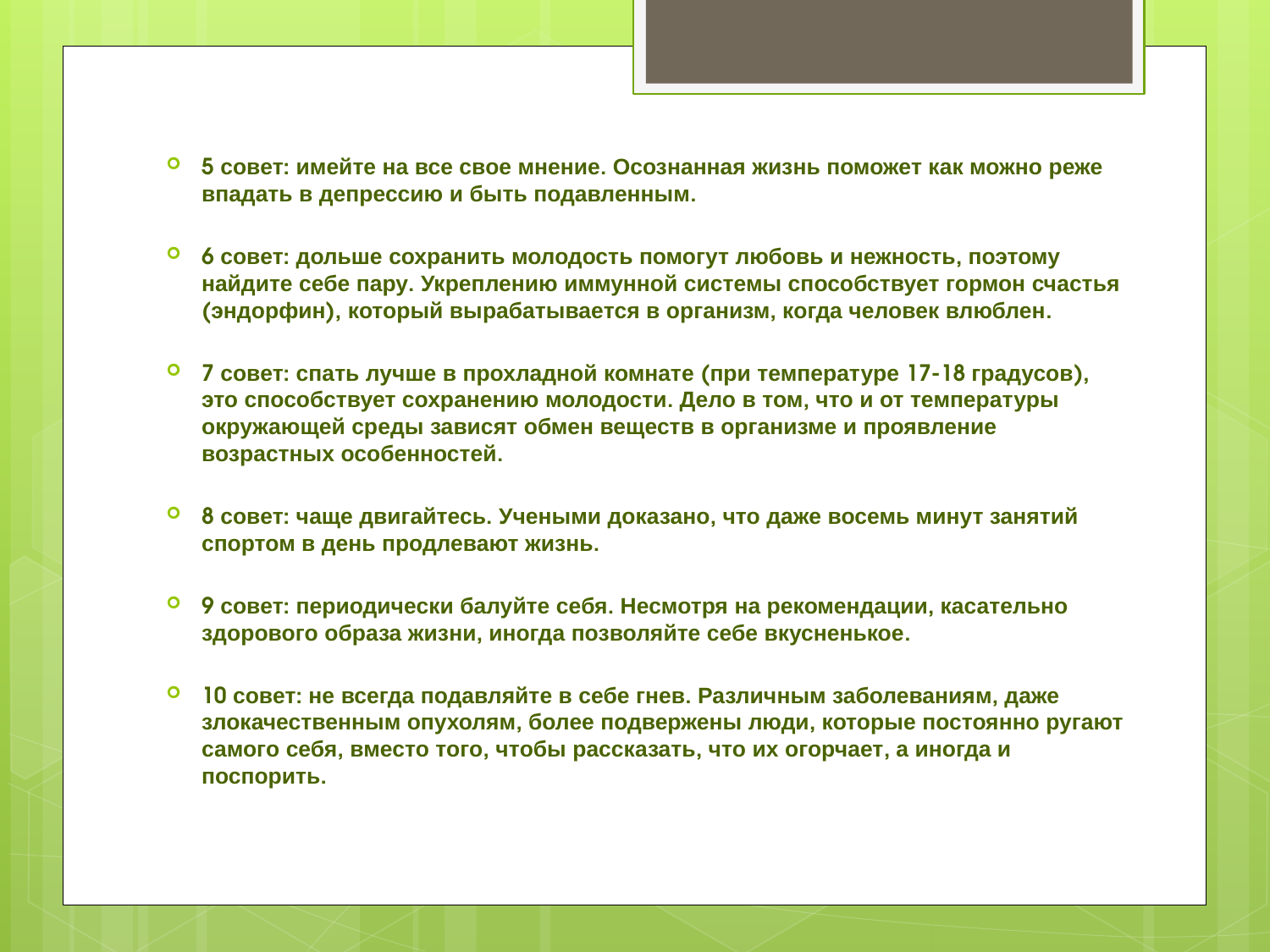

5 совет: имейте на все свое мнение. Осознанная жизнь поможет как можно реже впадать в депрессию и быть подавленным.

6 совет: дольше сохранить молодость помогут любовь и нежность, поэтому найдите себе пару. Укреплению иммунной системы способствует гормон счастья (эндорфин), который вырабатывается в организм, когда человек влюблен.

7 совет: спать лучше в прохладной комнате (при температуре 17-18 градусов), это способствует сохранению молодости. Дело в том, что и от температуры окружающей среды зависят обмен веществ в организме и проявление возрастных особенностей.

8 совет: чаще двигайтесь. Учеными доказано, что даже восемь минут занятий спортом в день продлевают жизнь.

9 совет: периодически балуйте себя. Несмотря на рекомендации, касательно здорового образа жизни, иногда позволяйте себе вкусненькое.

10 совет: не всегда подавляйте в себе гнев. Различным заболеваниям, даже злокачественным опухолям, более подвержены люди, которые постоянно ругают самого себя, вместо того, чтобы рассказать, что их огорчает, а иногда и поспорить.